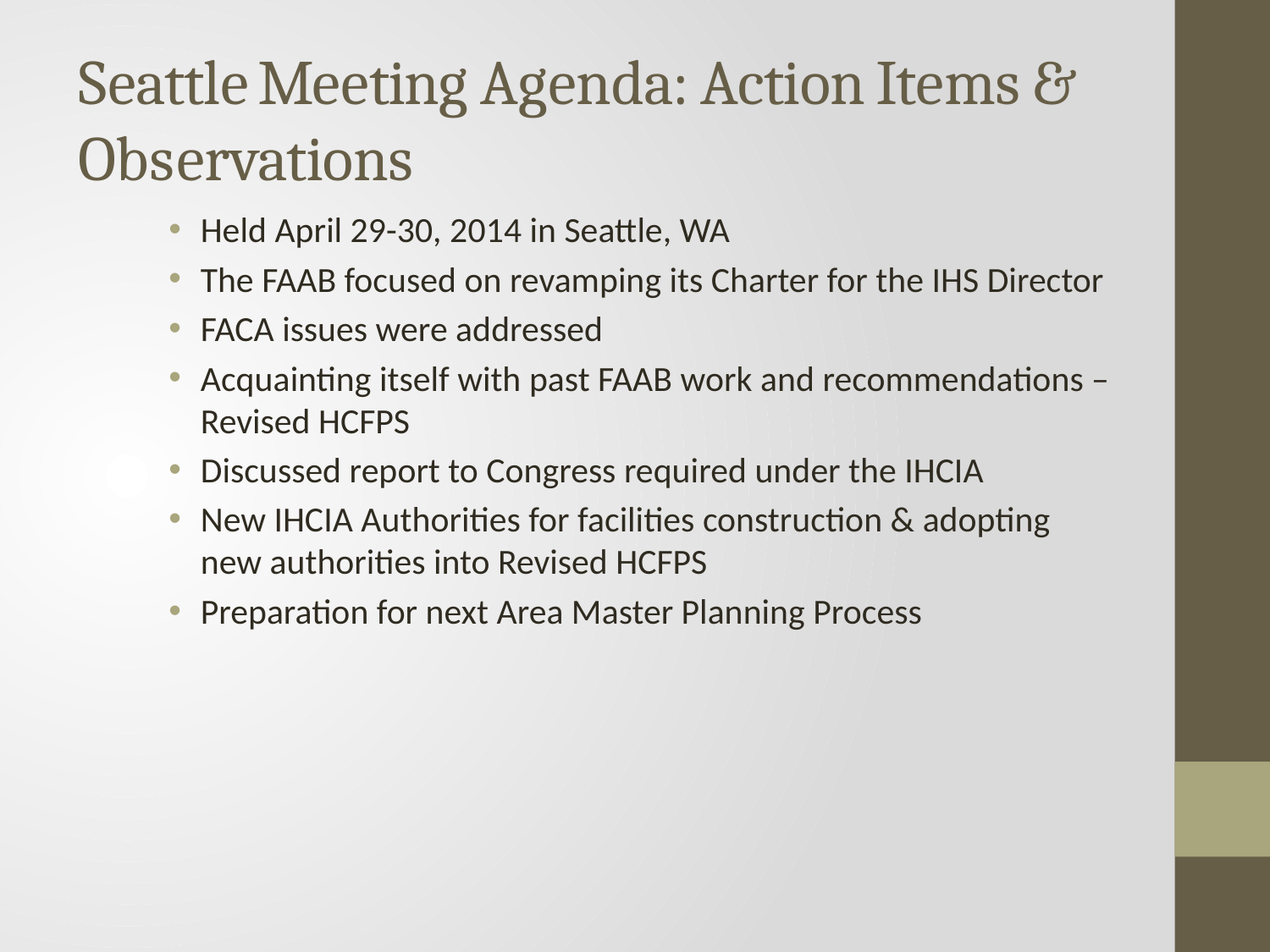

# Seattle Meeting Agenda: Action Items & Observations
Held April 29-30, 2014 in Seattle, WA
The FAAB focused on revamping its Charter for the IHS Director
FACA issues were addressed
Acquainting itself with past FAAB work and recommendations – Revised HCFPS
Discussed report to Congress required under the IHCIA
New IHCIA Authorities for facilities construction & adopting new authorities into Revised HCFPS
Preparation for next Area Master Planning Process